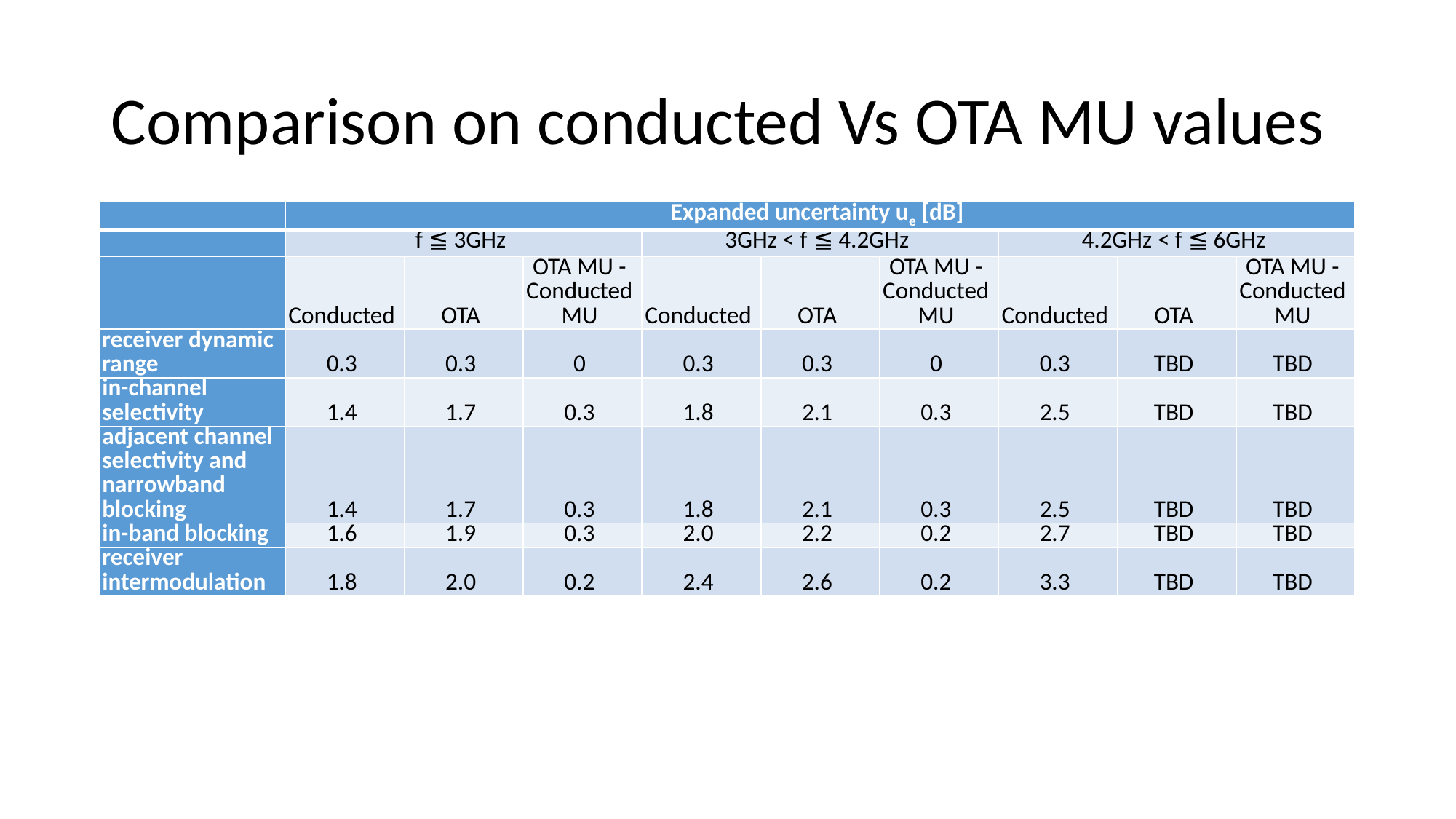

# Comparison on conducted Vs OTA MU values
|  | Expanded uncertainty ue [dB] |  |  |  |  |  |  |  |  |
| --- | --- | --- | --- | --- | --- | --- | --- | --- | --- |
|  | f ≦ 3GHz |  |  | 3GHz < f ≦ 4.2GHz |  |  | 4.2GHz < f ≦ 6GHz |  |  |
|  | Conducted | OTA | OTA MU - Conducted MU | Conducted | OTA | OTA MU - Conducted MU | Conducted | OTA | OTA MU - Conducted MU |
| receiver dynamic range | 0.3 | 0.3 | 0 | 0.3 | 0.3 | 0 | 0.3 | TBD | TBD |
| in-channel selectivity | 1.4 | 1.7 | 0.3 | 1.8 | 2.1 | 0.3 | 2.5 | TBD | TBD |
| adjacent channel selectivity and narrowband blocking | 1.4 | 1.7 | 0.3 | 1.8 | 2.1 | 0.3 | 2.5 | TBD | TBD |
| in-band blocking | 1.6 | 1.9 | 0.3 | 2.0 | 2.2 | 0.2 | 2.7 | TBD | TBD |
| receiver intermodulation | 1.8 | 2.0 | 0.2 | 2.4 | 2.6 | 0.2 | 3.3 | TBD | TBD |